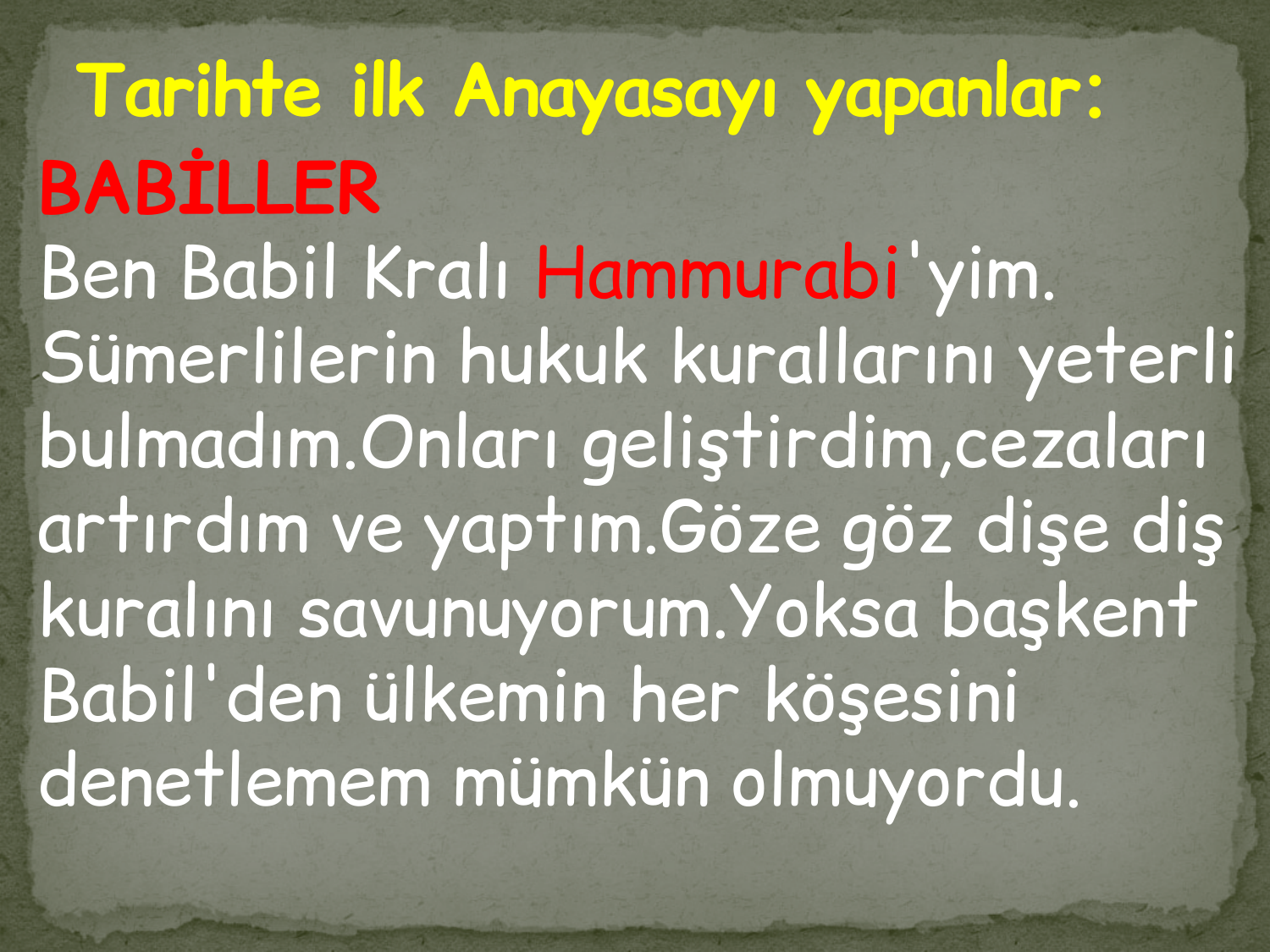

# Tarihte ilk Anayasayı yapanlar:
BABİLLER
Ben Babil Kralı Hammurabi'yim. Sümerlilerin hukuk kurallarını yeterli bulmadım.Onları geliştirdim,cezaları artırdım ve yaptım.Göze göz dişe diş kuralını savunuyorum.Yoksa başkent Babil'den ülkemin her köşesini denetlemem mümkün olmuyordu.